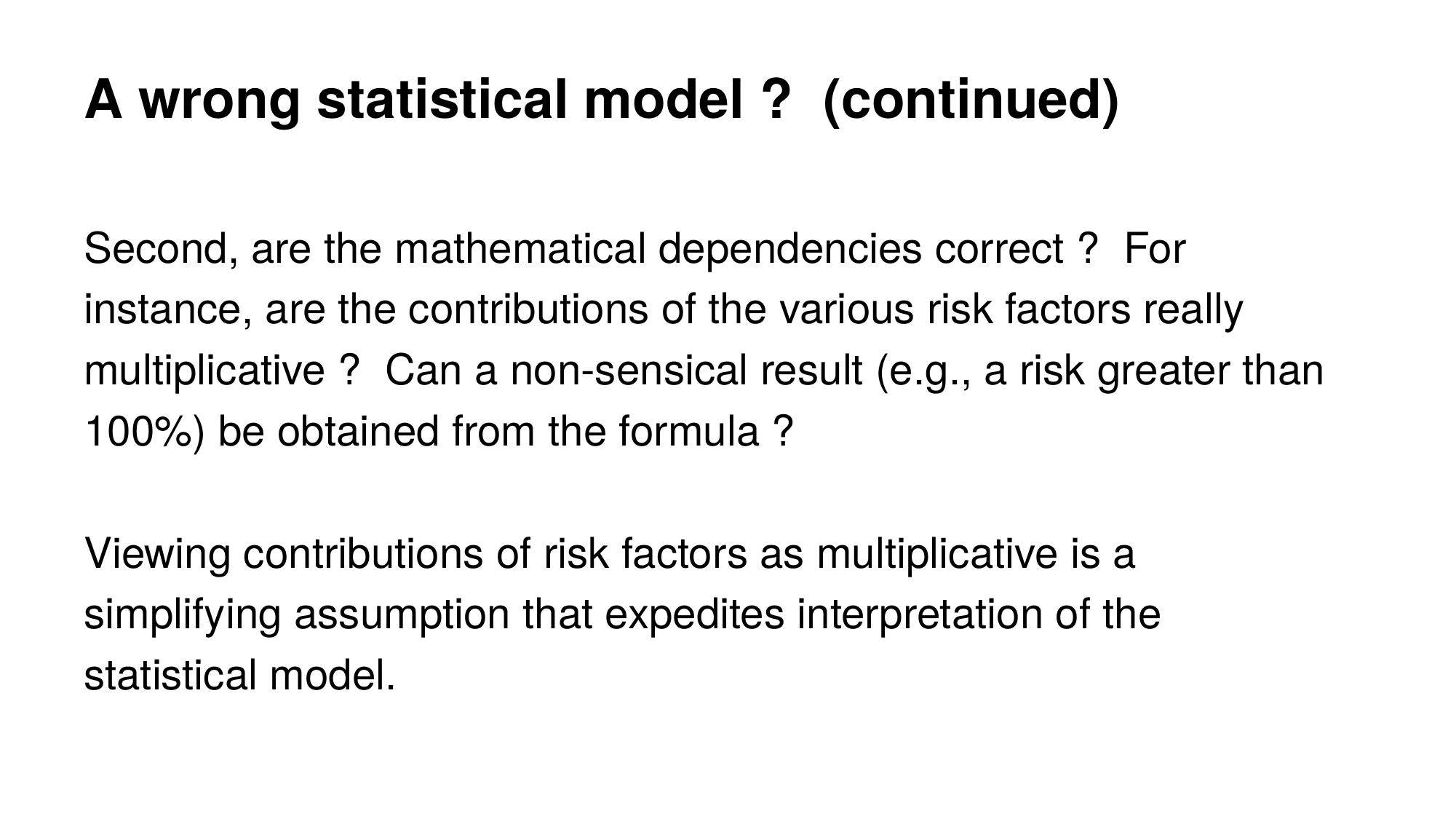

# A wrong statistical model ?  (continued)
Second, are the mathematical dependencies correct ?  For instance, are the contributions of the various risk factors really multiplicative ?  Can a non-sensical result (e.g., a risk greater than 100%) be obtained from the formula ?

Viewing contributions of risk factors as multiplicative is a simplifying assumption that expedites interpretation of the statistical model.